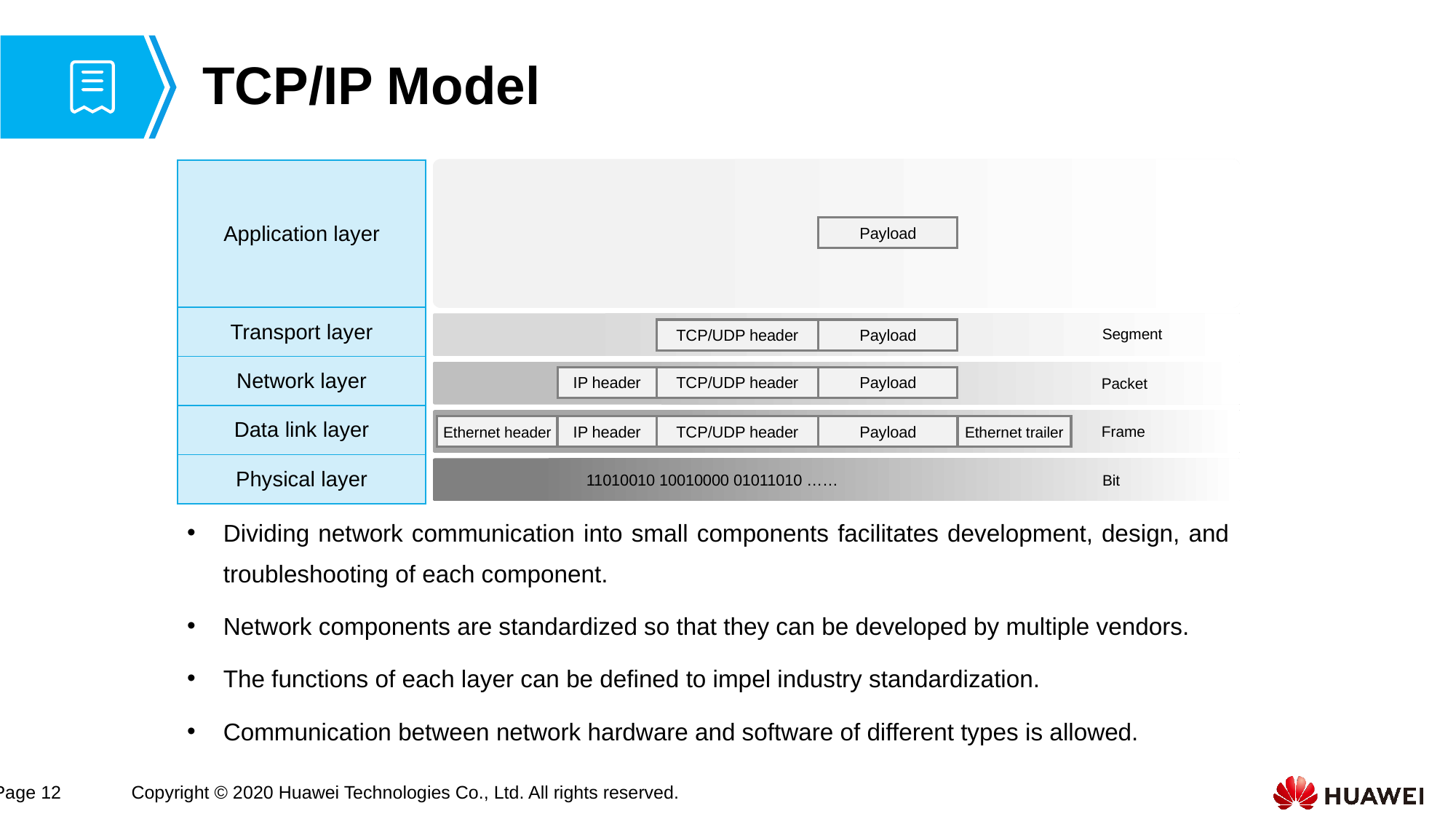

# TCP/IP Model

| Application layer |
| --- |
| Transport layer |
| Network layer |
| Data link layer |
| Physical layer |
Payload

TCP/UDP header
Payload
Segment

Payload
IP header
TCP/UDP header
Packet

Ethernet header
IP header
TCP/UDP header
Payload
Ethernet trailer
Frame

11010010 10010000 01011010 ……
Bit
Dividing network communication into small components facilitates development, design, and troubleshooting of each component.
Network components are standardized so that they can be developed by multiple vendors.
The functions of each layer can be defined to impel industry standardization.
Communication between network hardware and software of different types is allowed.